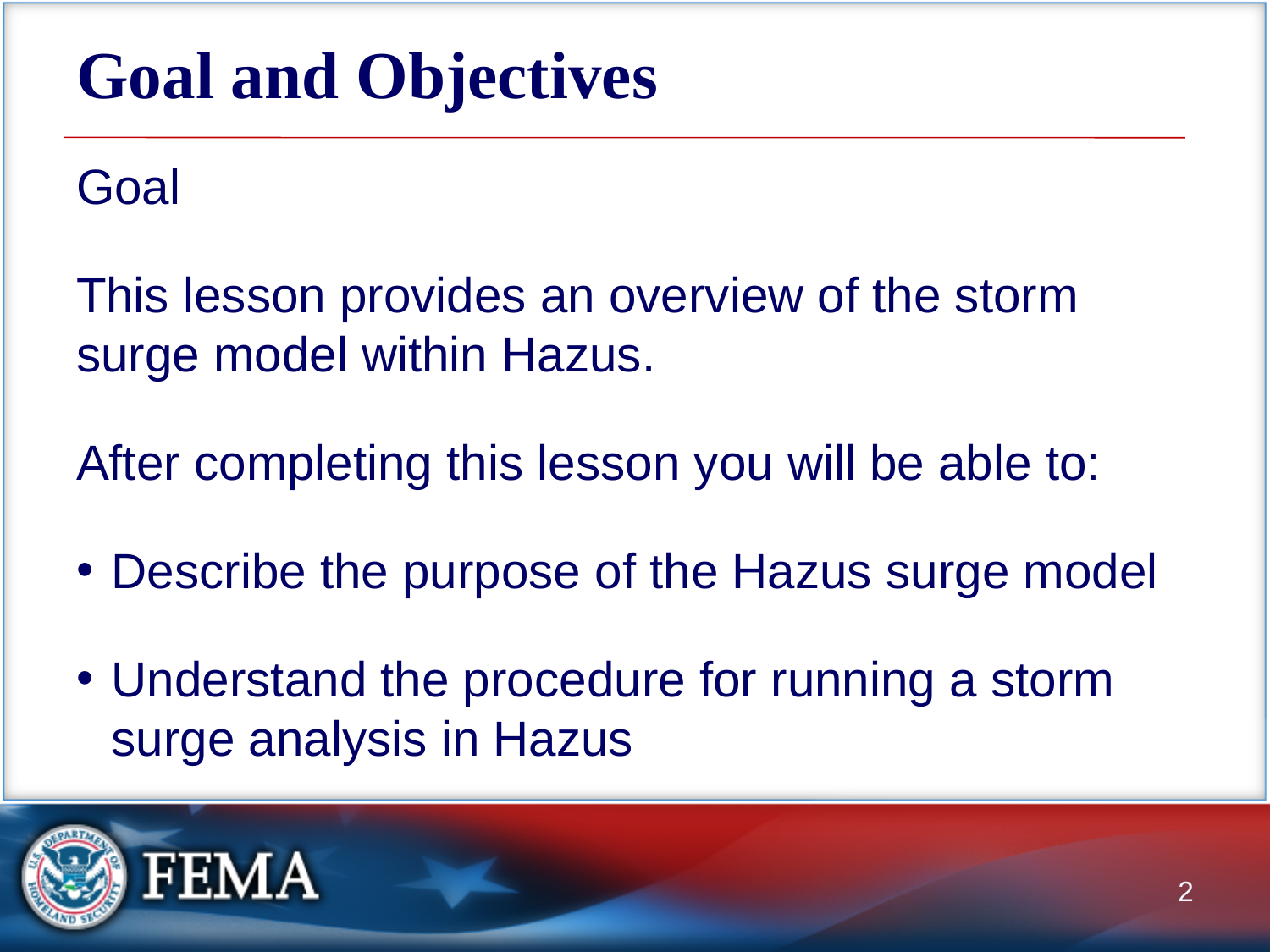

# Goal and Objectives
Goal
This lesson provides an overview of the storm surge model within Hazus.
After completing this lesson you will be able to:
Describe the purpose of the Hazus surge model
Understand the procedure for running a storm surge analysis in Hazus
2